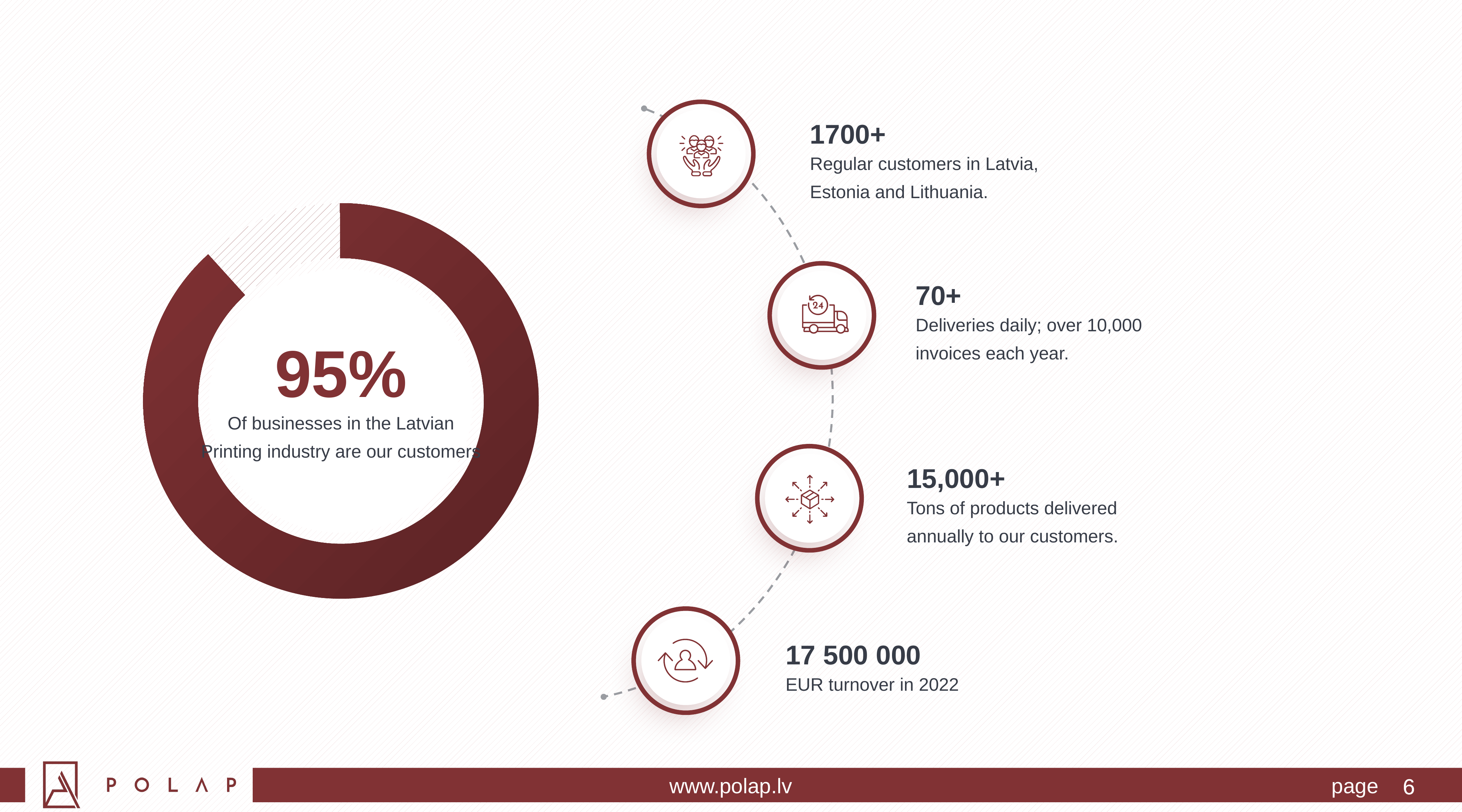

1700+
Regular customers in Latvia, Estonia and Lithuania.

95%
Of businesses in the Latvian Printing industry are our customers

70+
Deliveries daily; over 10,000 invoices each year.

15,000+
Tons of products delivered annually to our customers.

17 500 000
EUR turnover in 2022

6